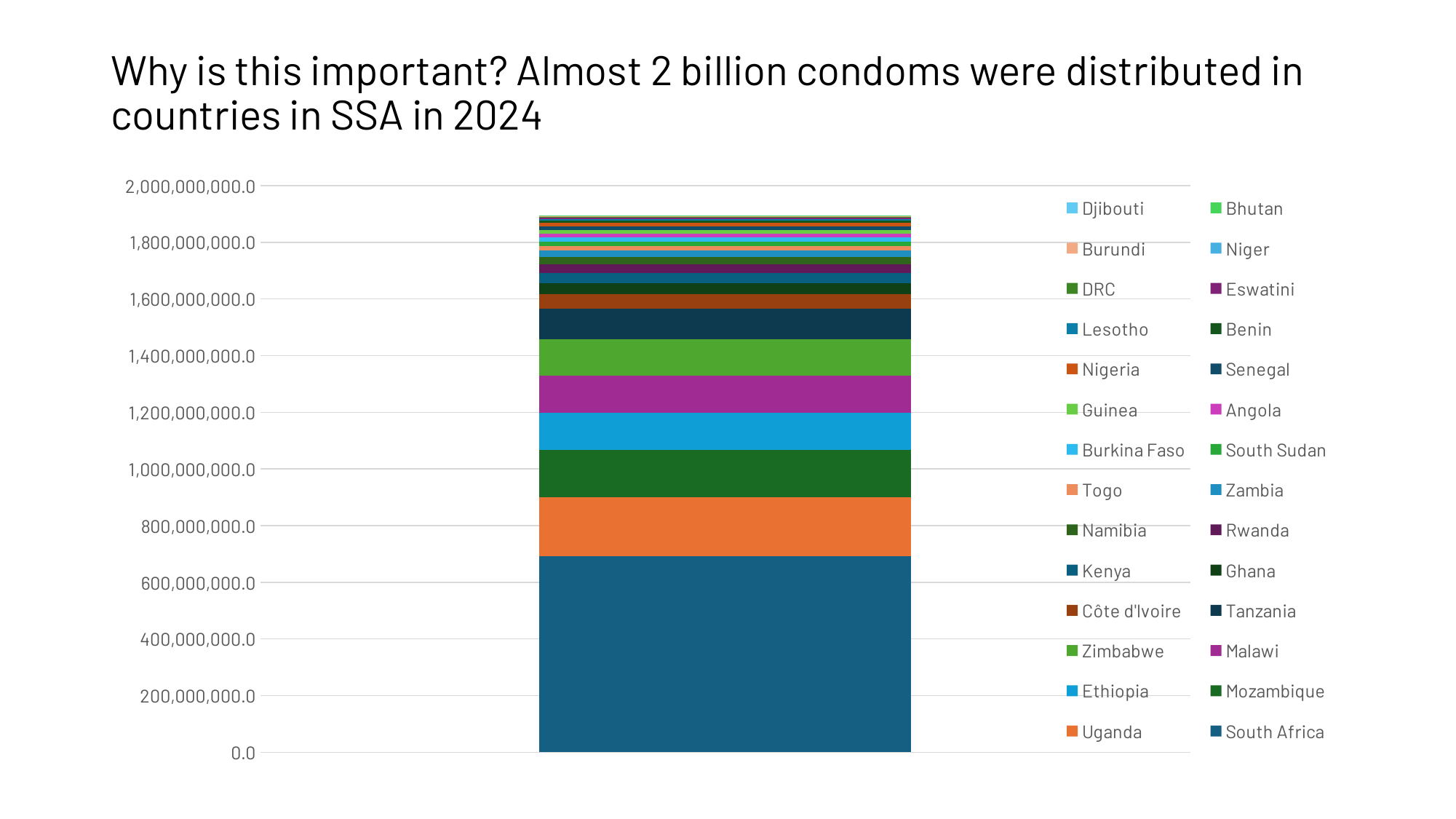

# Why is this important? Almost 2 billion condoms were distributed in countries in SSA in 2024

### Chart

| Category | South Africa | Uganda | Mozambique | Ethiopia | Malawi | Zimbabwe | Tanzania | Côte d'Ivoire | Ghana | Kenya | Rwanda | Namibia | Zambia | Togo | South Sudan | Burkina Faso | Angola | Guinea | Senegal | Nigeria | Benin | Lesotho | Eswatini | DRC | Niger | Burundi | Bhutan | Djibouti |
|---|---|---|---|---|---|---|---|---|---|---|---|---|---|---|---|---|---|---|---|---|---|---|---|---|---|---|---|---|
| Series 1 | 691720160.0 | 207876602.0 | 168245991.0 | 131000000.0 | 130991775.0 | 127619341.0 | 109155900.0 | 50438410.0 | 39217062.0 | 35921928.0 | 29794225.0 | 26633376.0 | 21479580.0 | 17549360.0 | 15213000.0 | 13955204.0 | 13654687.0 | 12871172.0 | 12673600.0 | 12121372.0 | 9035817.0 | 4939920.0 | 4743720.0 | 3364876.0 | 2025045.0 | 1021645.0 | 214369.0 | 68478.0 |